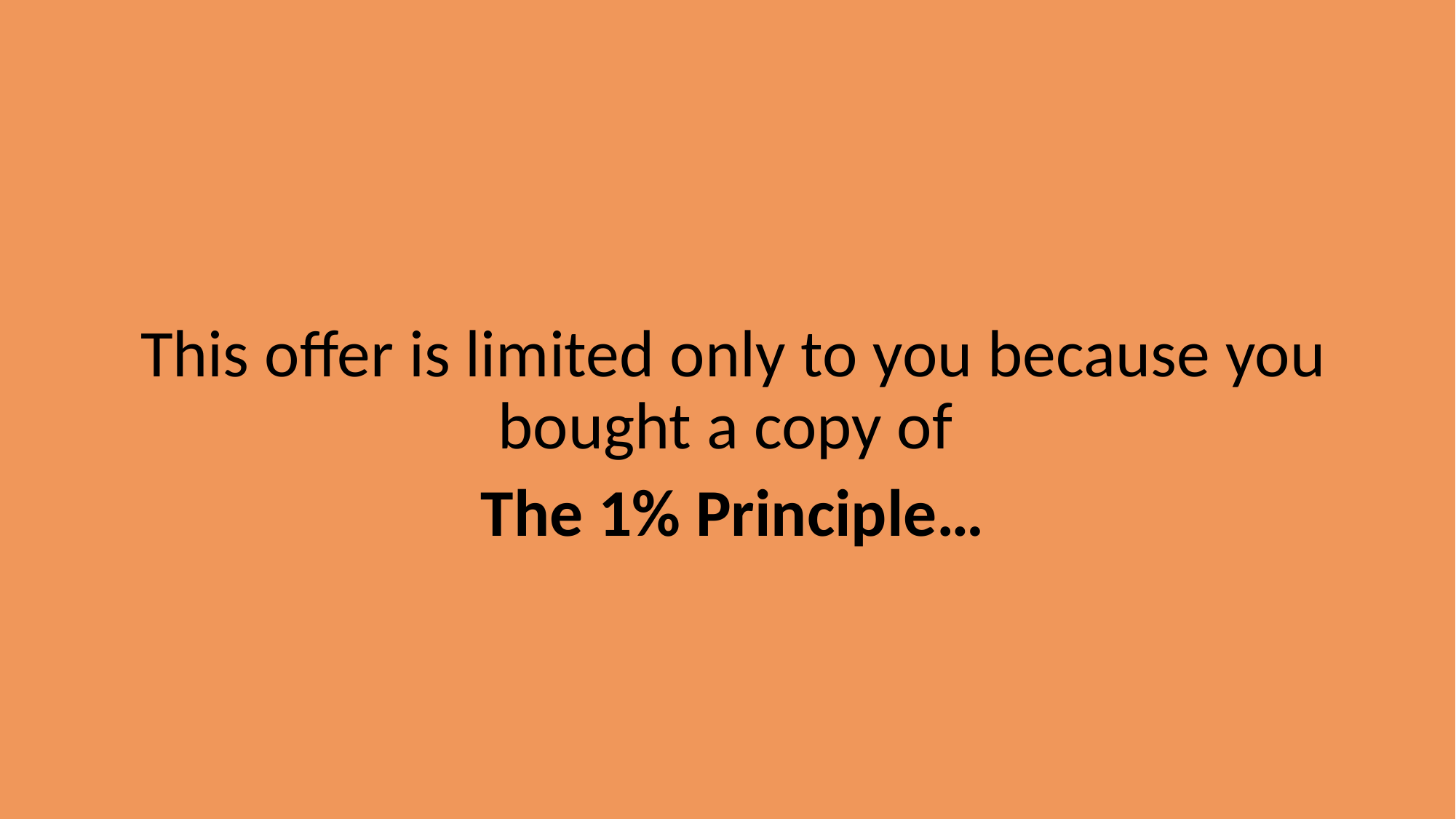

This offer is limited only to you because you bought a copy of
The 1% Principle…